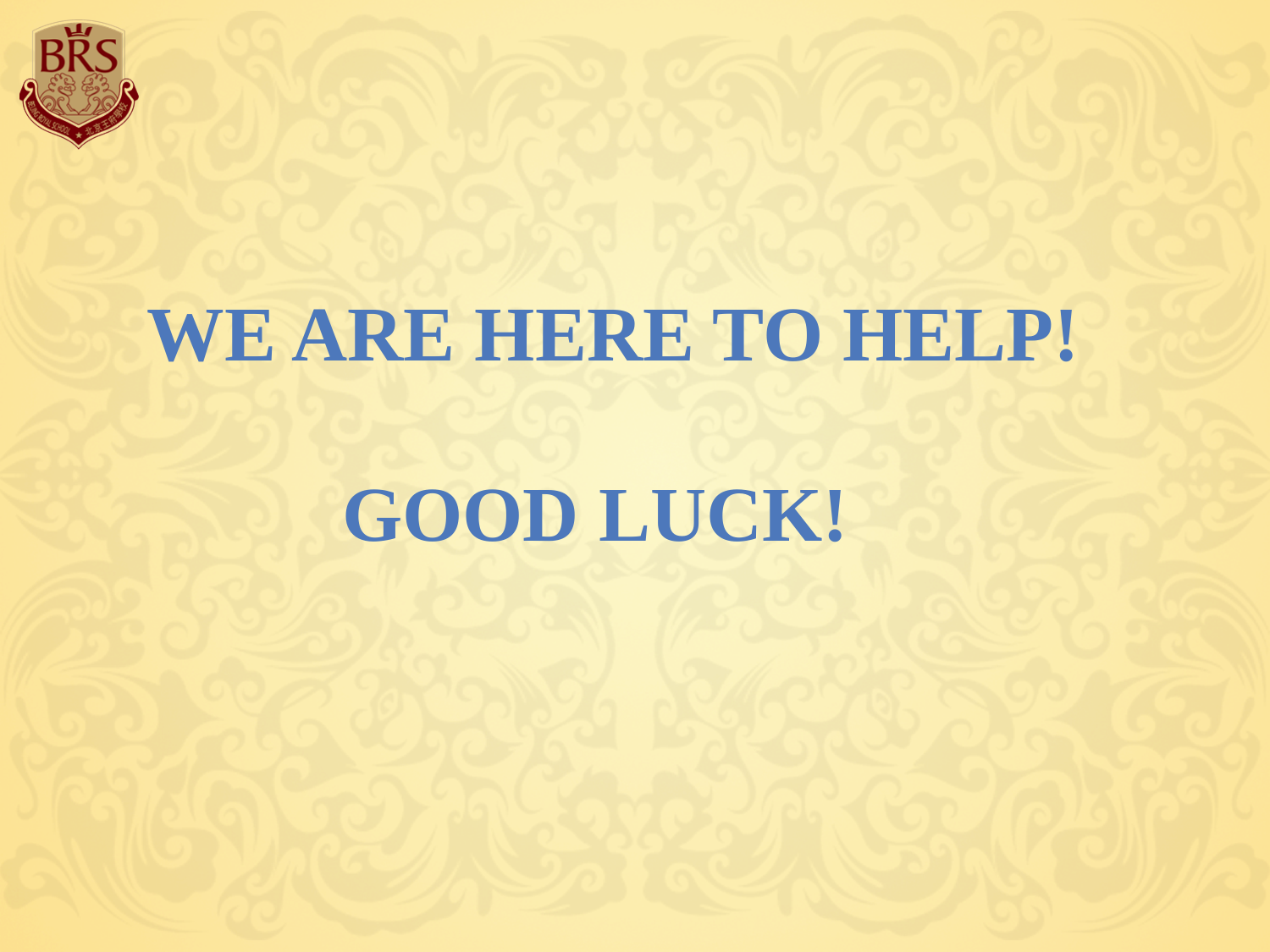

We are here to help!
Good luck!